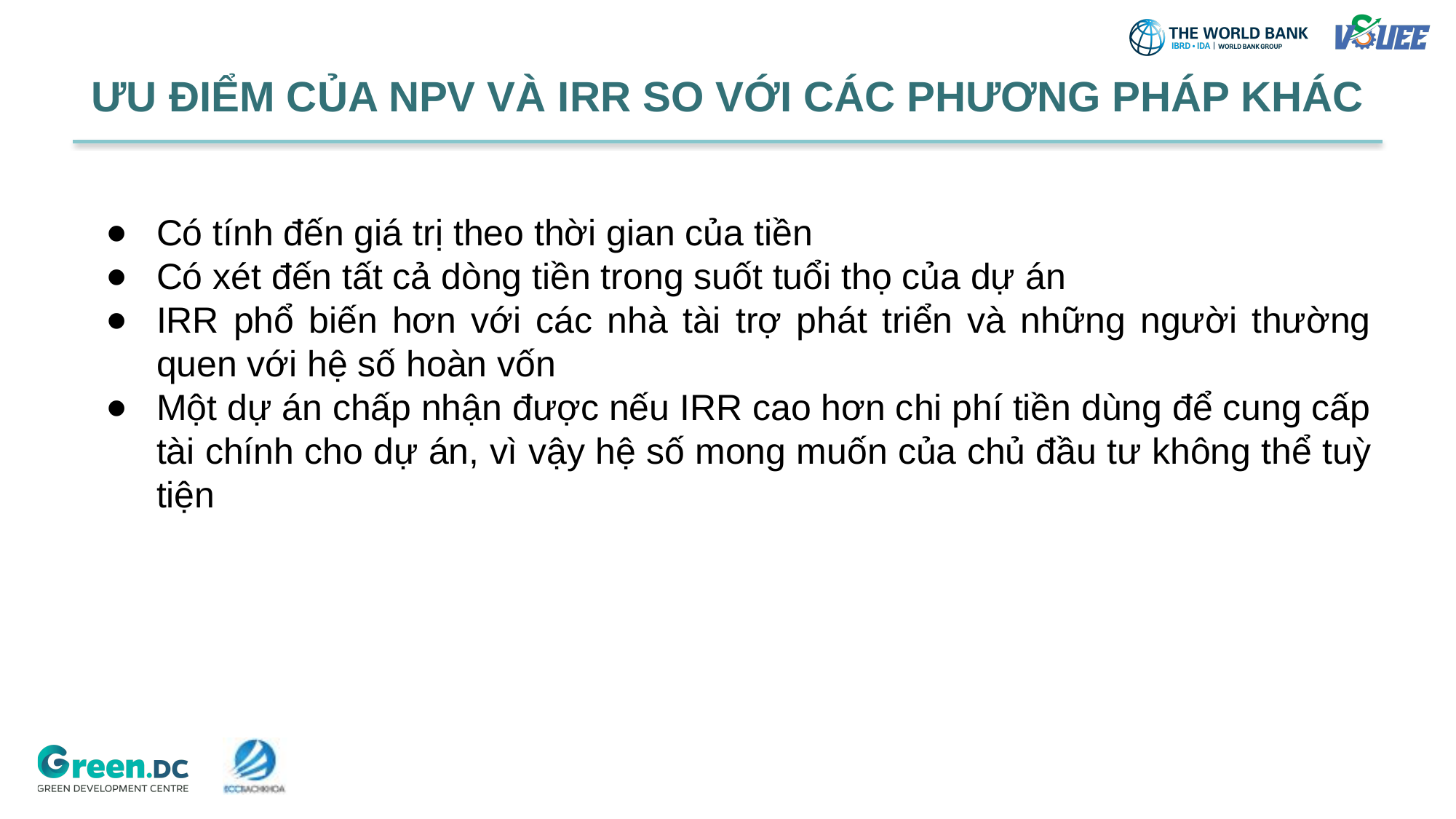

# ƯU ĐIỂM CỦA NPV VÀ IRR SO VỚI CÁC PHƯƠNG PHÁP KHÁC
Có tính đến giá trị theo thời gian của tiền
Có xét đến tất cả dòng tiền trong suốt tuổi thọ của dự án
IRR phổ biến hơn với các nhà tài trợ phát triển và những người thường quen với hệ số hoàn vốn
Một dự án chấp nhận được nếu IRR cao hơn chi phí tiền dùng để cung cấp tài chính cho dự án, vì vậy hệ số mong muốn của chủ đầu tư không thể tuỳ tiện